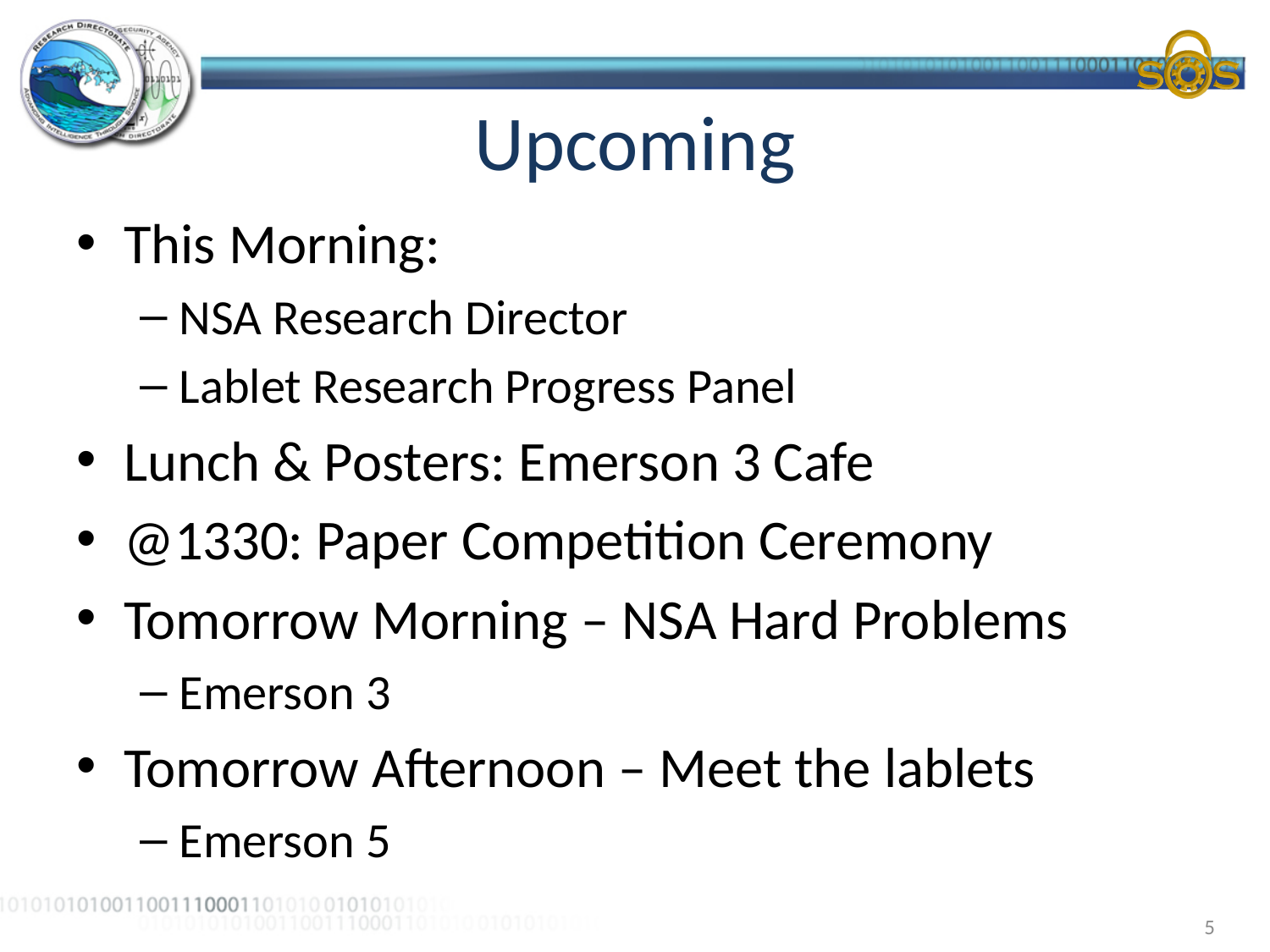

# Upcoming
This Morning:
NSA Research Director
Lablet Research Progress Panel
Lunch & Posters: Emerson 3 Cafe
@1330: Paper Competition Ceremony
Tomorrow Morning – NSA Hard Problems
Emerson 3
Tomorrow Afternoon – Meet the lablets
Emerson 5
5